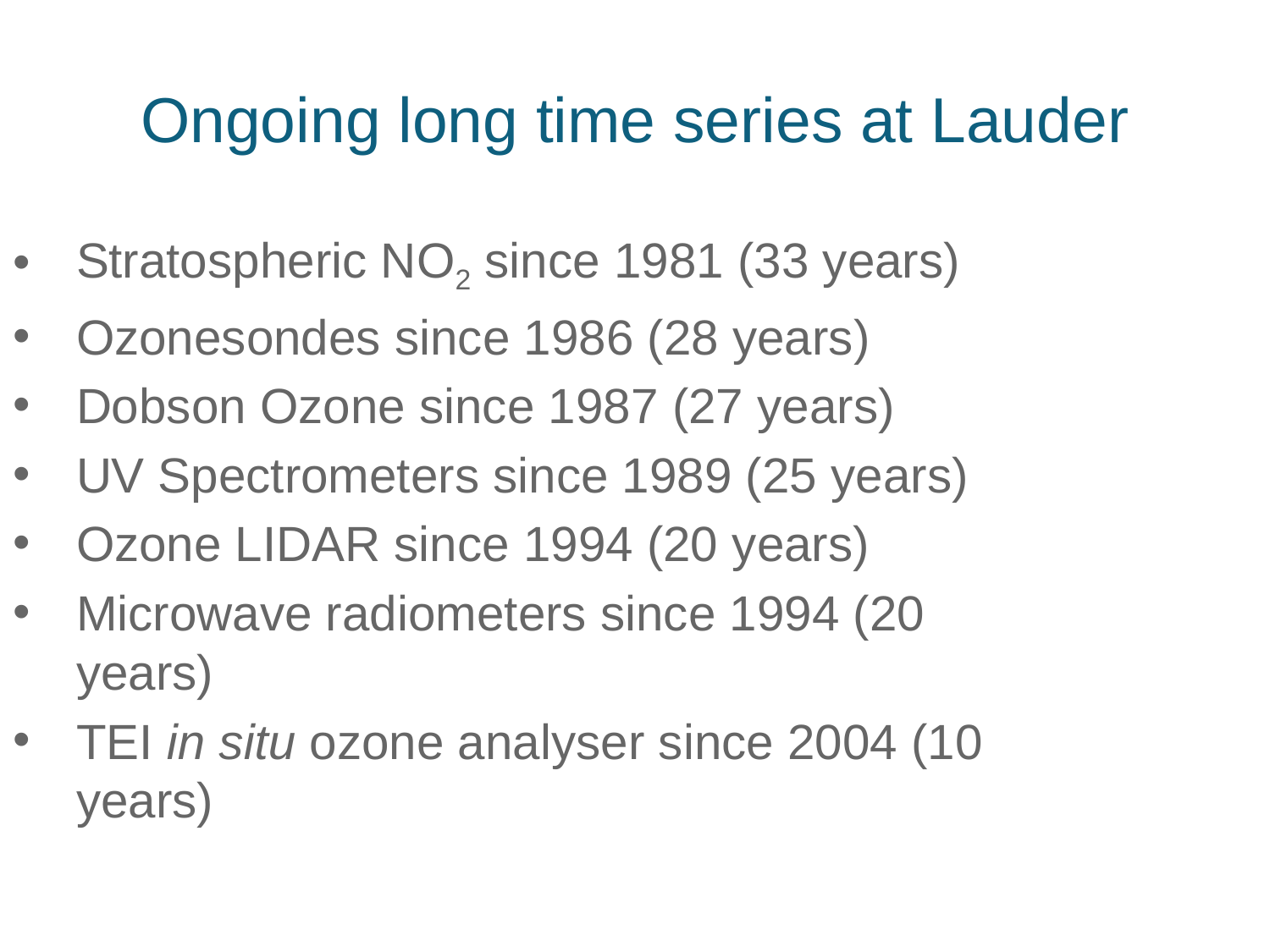

# Ongoing long time series at Lauder
Stratospheric NO2 since 1981 (33 years)
Ozonesondes since 1986 (28 years)
Dobson Ozone since 1987 (27 years)
UV Spectrometers since 1989 (25 years)
Ozone LIDAR since 1994 (20 years)
Microwave radiometers since 1994 (20 years)
TEI in situ ozone analyser since 2004 (10 years)